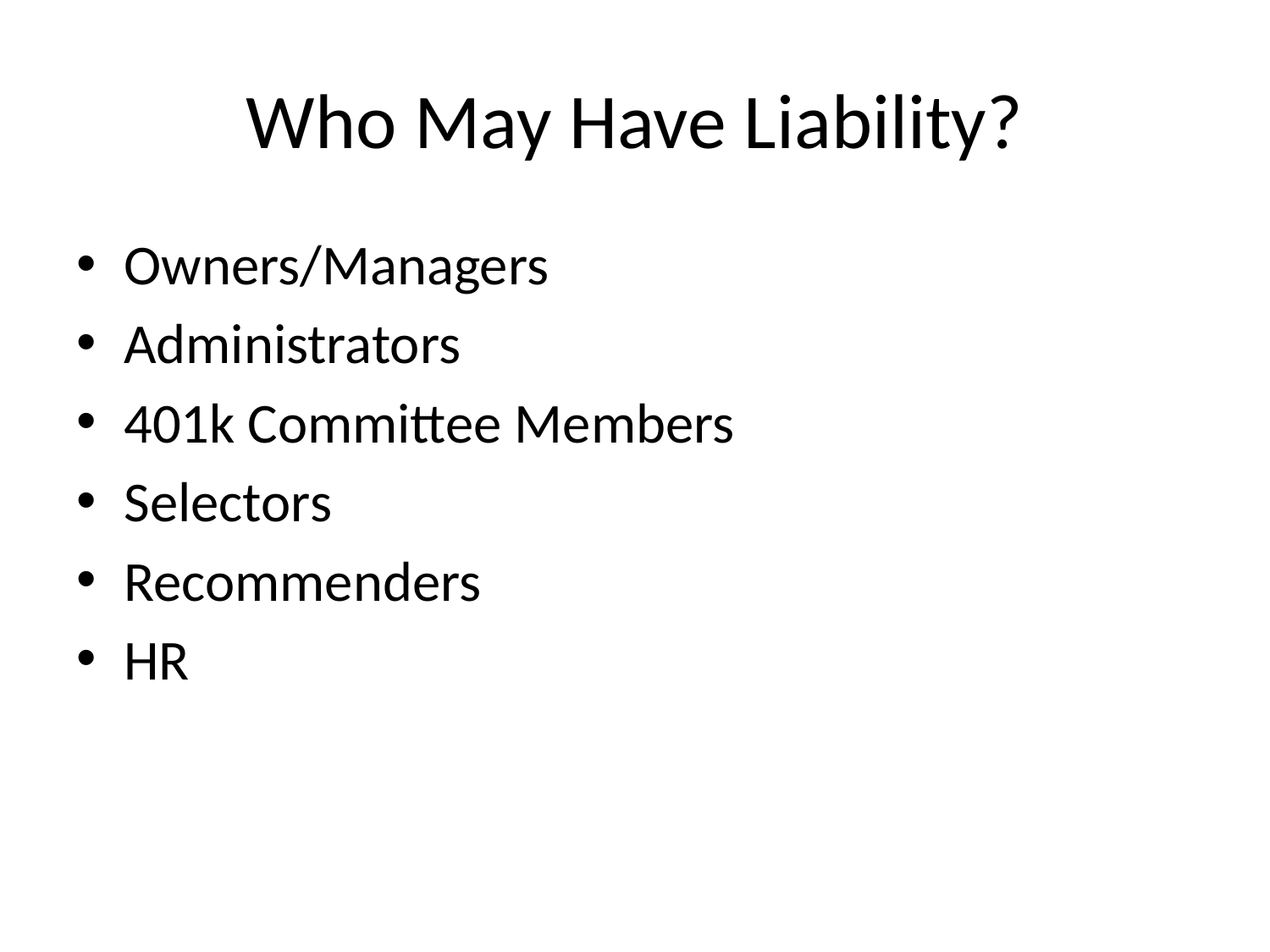

# Who May Have Liability?
Owners/Managers
Administrators
401k Committee Members
Selectors
Recommenders
HR